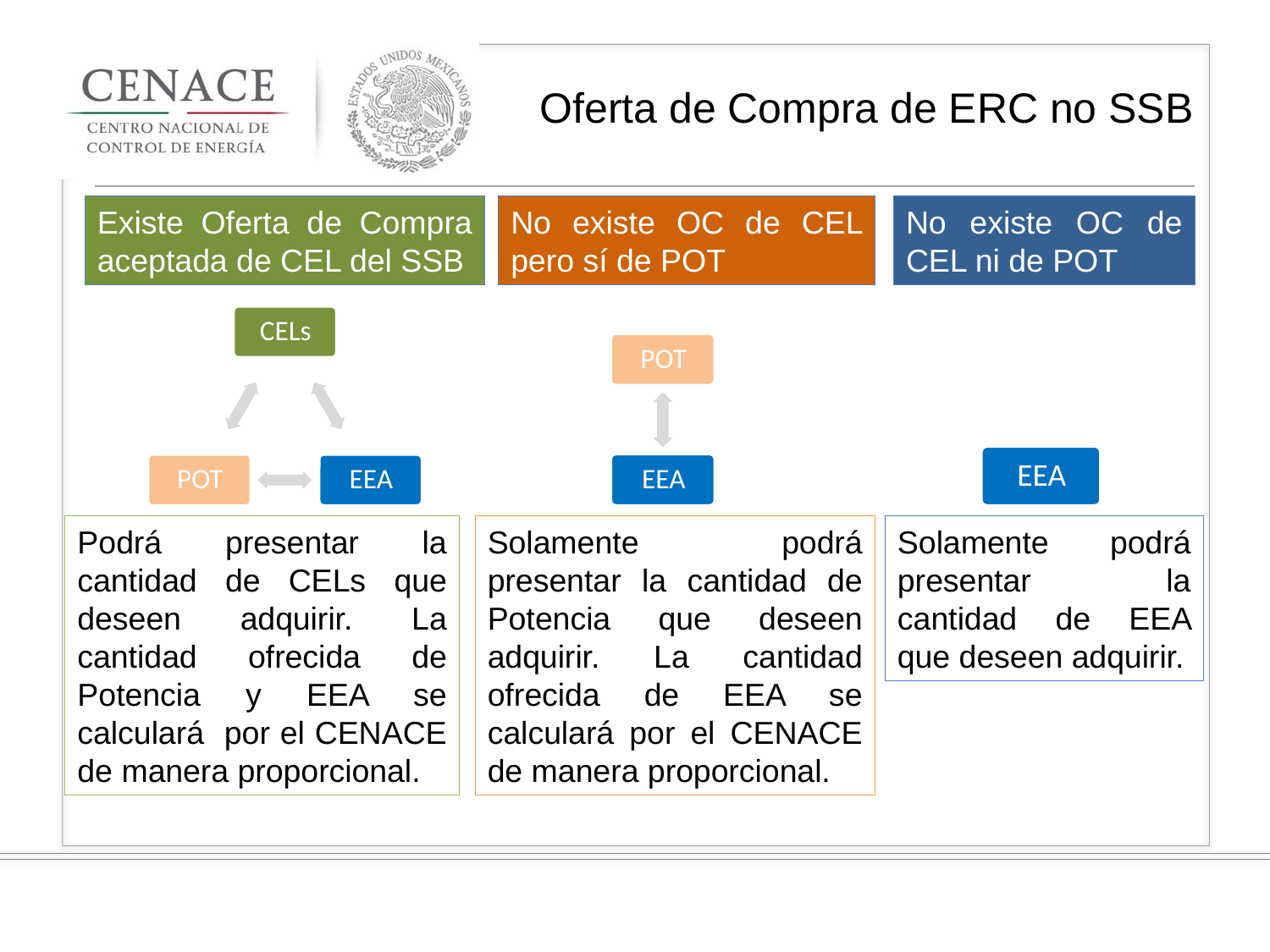

# Oferta de Compra de ERC no SSB
Existe Oferta de Compra aceptada de CEL del SSB
No existe OC de CEL pero sí de POT
No existe OC de CEL ni de POT
CELs

EEA

POT

POT

EEA

EEA
Podrá presentar la cantidad de CELs que deseen adquirir. La cantidad ofrecida de Potencia y EEA se calculará  por el CENACE de manera proporcional.
Solamente podrá presentar la cantidad de Potencia que deseen adquirir. La cantidad ofrecida de EEA se calculará por el CENACE de manera proporcional.
Solamente podrá presentar la cantidad de EEA que deseen adquirir.